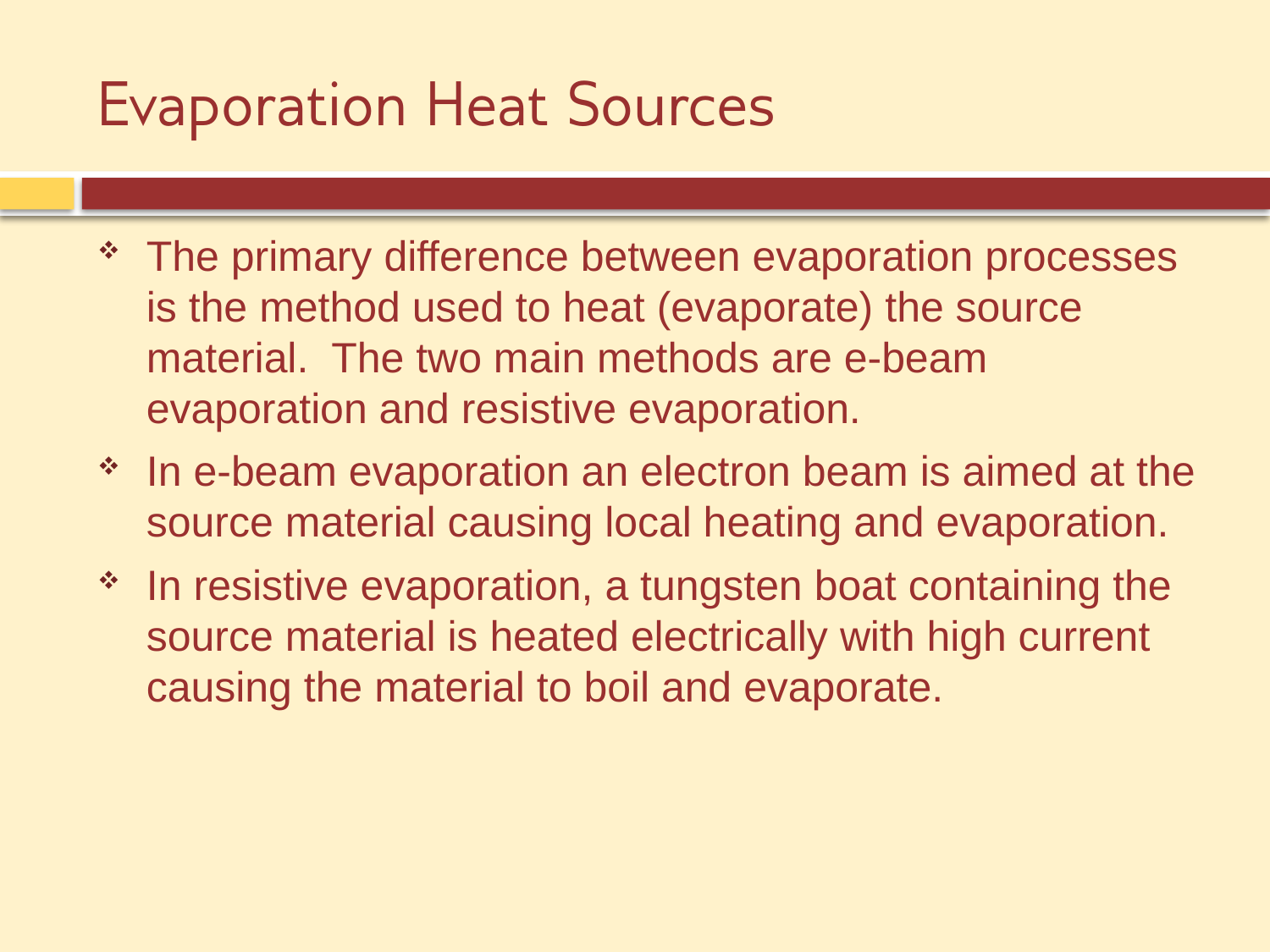

# Evaporation Heat Sources
The primary difference between evaporation processes is the method used to heat (evaporate) the source material.  The two main methods are e-beam evaporation and resistive evaporation.
In e-beam evaporation an electron beam is aimed at the source material causing local heating and evaporation.
In resistive evaporation, a tungsten boat containing the source material is heated electrically with high current causing the material to boil and evaporate.